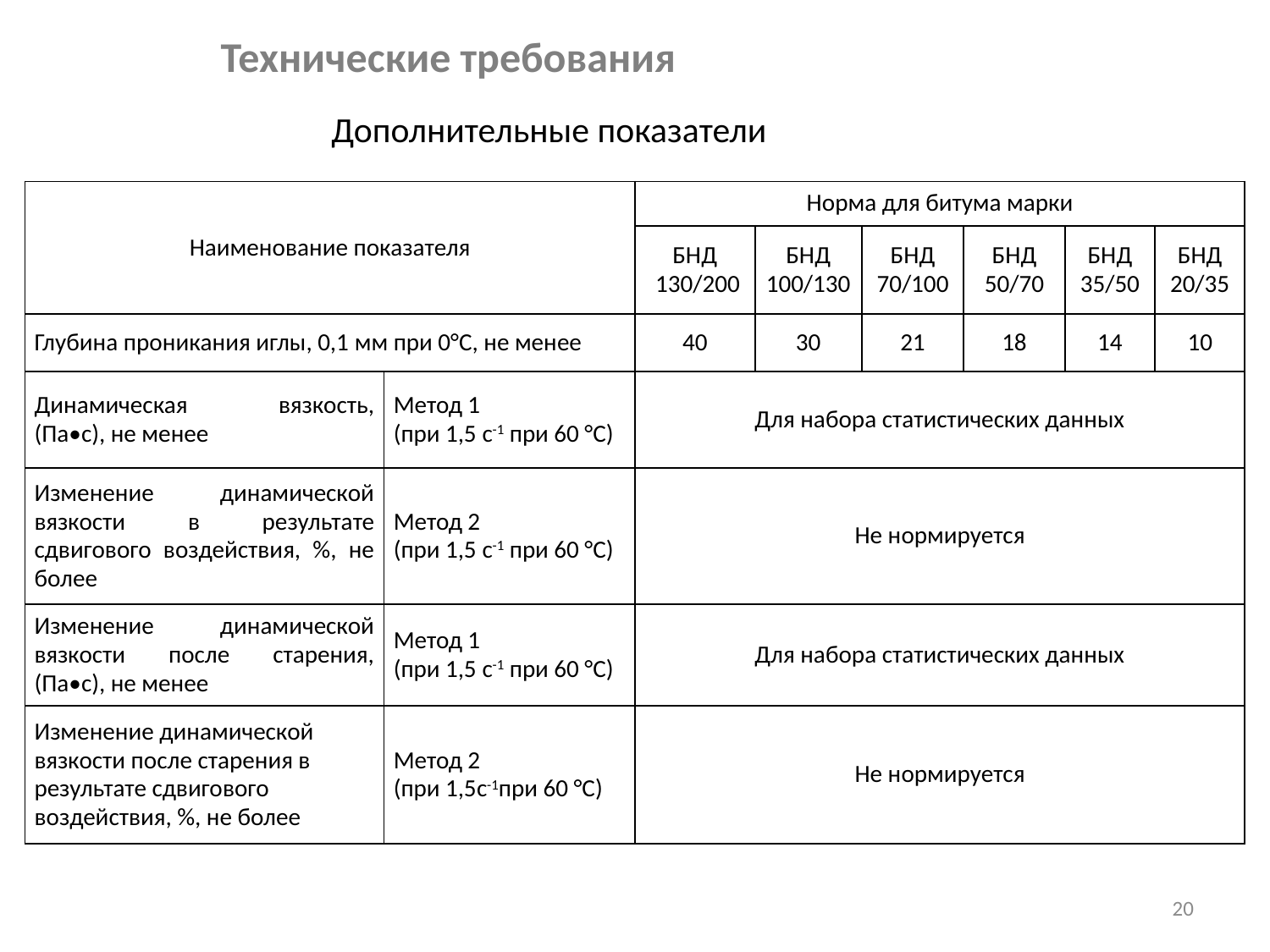

# Технические требования
Дополнительные показатели
| Наименование показателя |  | Норма для битума марки |  |  |  |  |  |
| --- | --- | --- | --- | --- | --- | --- | --- |
|  |  | БНД 130/200 | БНД 100/130 | БНД 70/100 | БНД 50/70 | БНД 35/50 | БНД 20/35 |
| Глубина проникания иглы, 0,1 мм при 0°С, не менее |  | 40 | 30 | 21 | 18 | 14 | 10 |
| Динамическая вязкость, (Па•с), не менее | Метод 1 (при 1,5 с-1 при 60 °С) | Для набора статистических данных |  |  |  |  |  |
| Изменение динамической вязкости в результате сдвигового воздействия, %, не более | Метод 2 (при 1,5 с-1 при 60 °С) | Не нормируется |  |  |  |  |  |
| Изменение динамической вязкости после старения, (Па•с), не менее | Метод 1 (при 1,5 с-1 при 60 °С) | Для набора статистических данных |  |  |  |  |  |
| Изменение динамической вязкости после старения в результате сдвигового воздействия, %, не более | Метод 2 (при 1,5с-1при 60 °С) | Не нормируется |  |  |  |  |  |
20